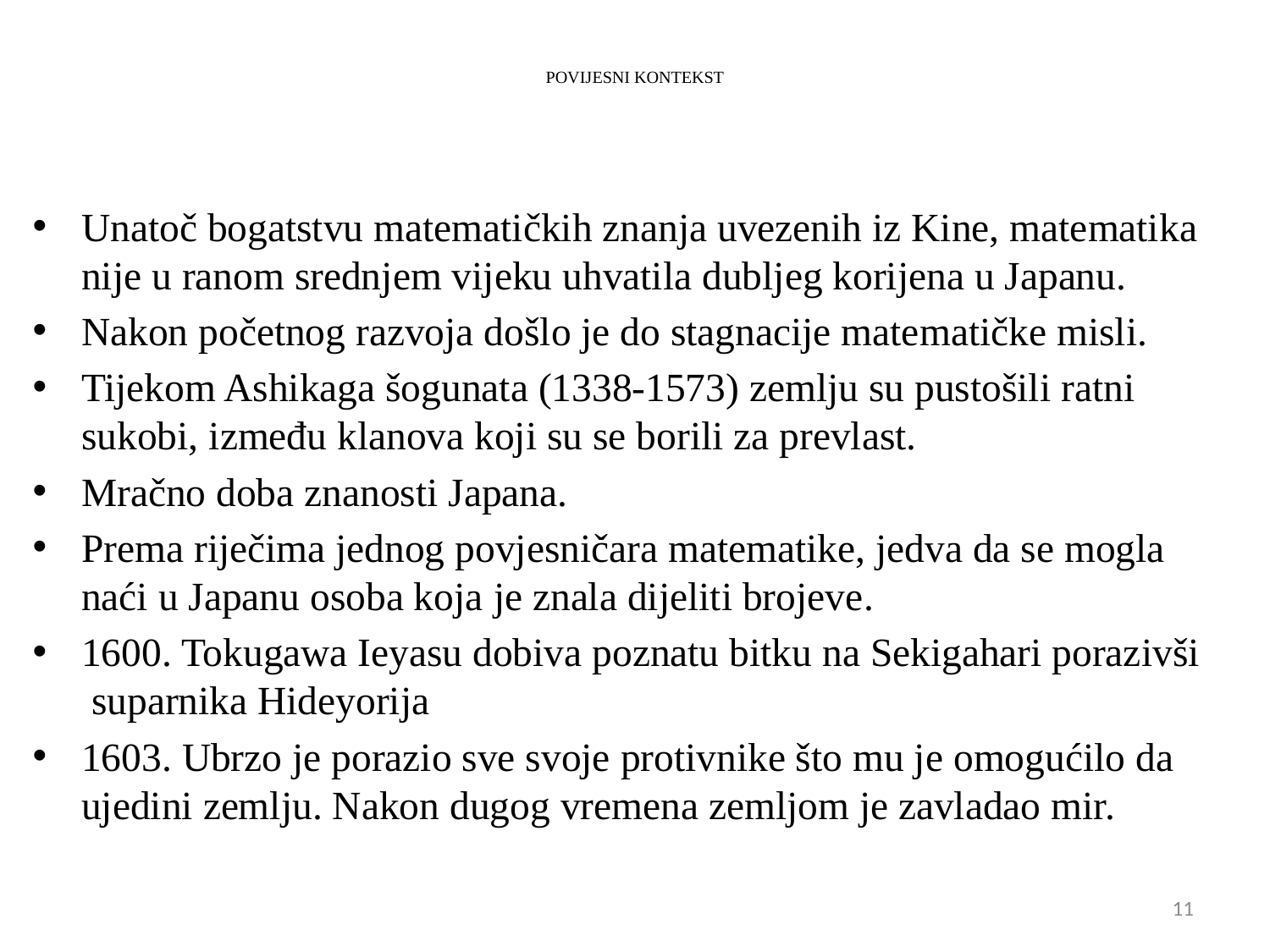

# POVIJESNI KONTEKST
Unatoč bogatstvu matematičkih znanja uvezenih iz Kine, matematika nije u ranom srednjem vijeku uhvatila dubljeg korijena u Japanu.
Nakon početnog razvoja došlo je do stagnacije matematičke misli.
Tijekom Ashikaga šogunata (1338-1573) zemlju su pustošili ratni sukobi, između klanova koji su se borili za prevlast.
Mračno doba znanosti Japana.
Prema riječima jednog povjesničara matematike, jedva da se mogla naći u Japanu osoba koja je znala dijeliti brojeve.
1600. Tokugawa Ieyasu dobiva poznatu bitku na Sekigahari porazivši
 suparnika Hideyorija
1603. Ubrzo je porazio sve svoje protivnike što mu je omogućilo da ujedini zemlju. Nakon dugog vremena zemljom je zavladao mir.

11